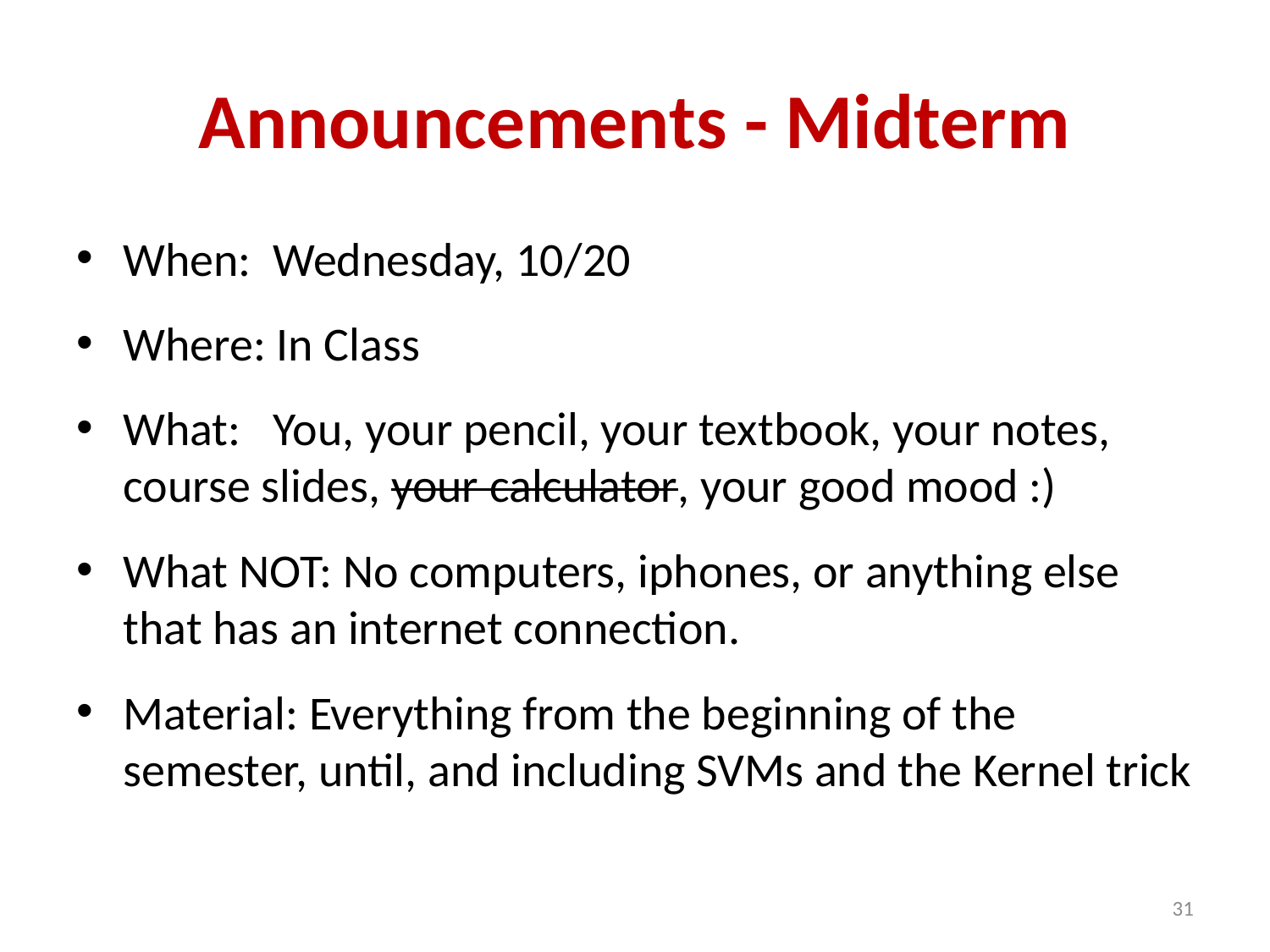

# Announcements - Midterm
When:  Wednesday, 10/20

Where: In Class

What:   You, your pencil, your textbook, your notes, course slides, your calculator, your good mood :)

What NOT: No computers, iphones, or anything else that has an internet connection.

Material: Everything from the beginning of the semester, until, and including SVMs and the Kernel trick
31